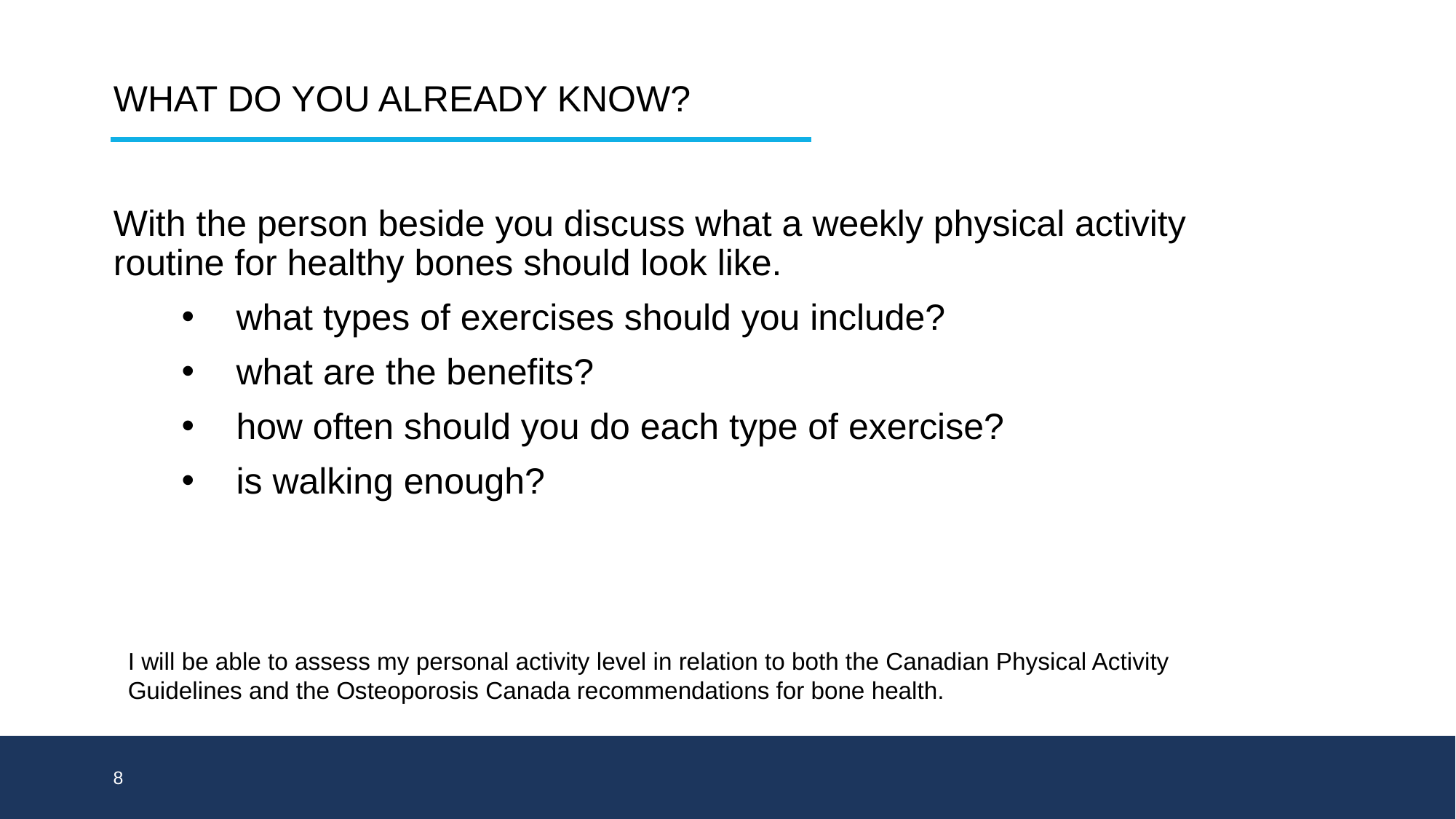

# What do you already know?
With the person beside you discuss what a weekly physical activity routine for healthy bones should look like.
what types of exercises should you include?
what are the benefits?
how often should you do each type of exercise?
is walking enough?

I will be able to assess my personal activity level in relation to both the Canadian Physical Activity Guidelines and the Osteoporosis Canada recommendations for bone health.